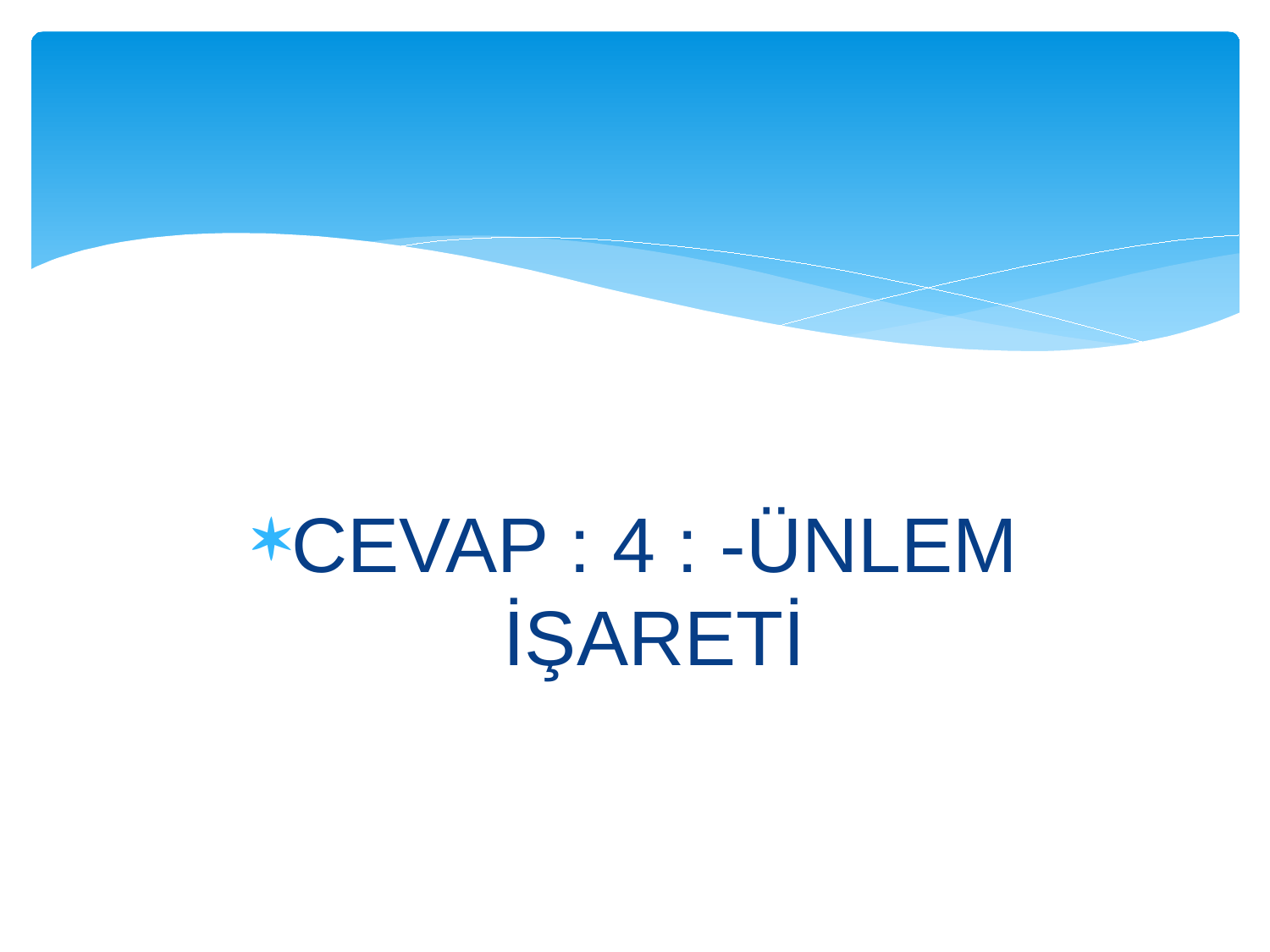

#

CEVAP : 4 : -ÜNLEM İŞARETİ